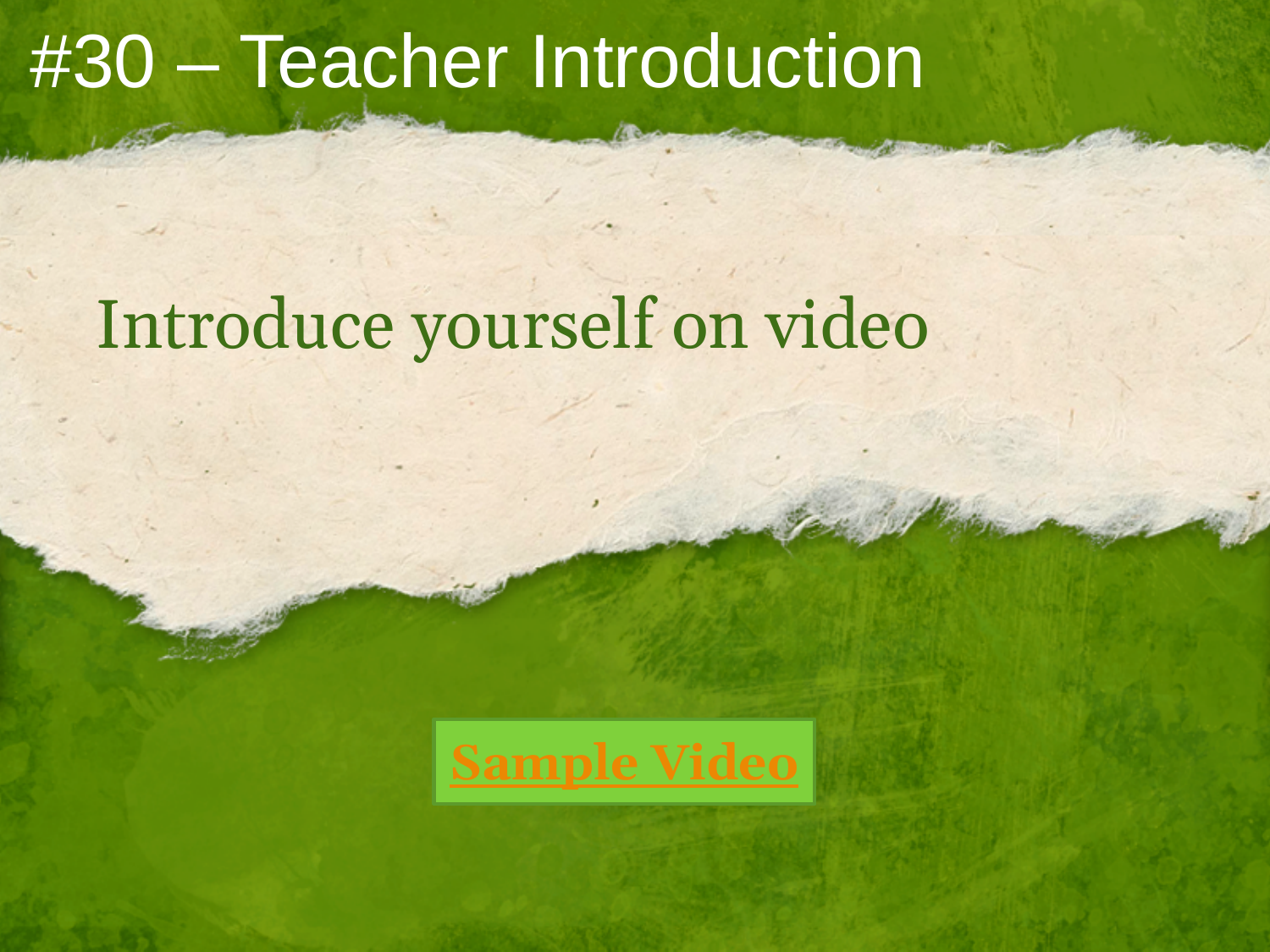

#30 – Teacher Introduction
Introduce yourself on video
Sample Video